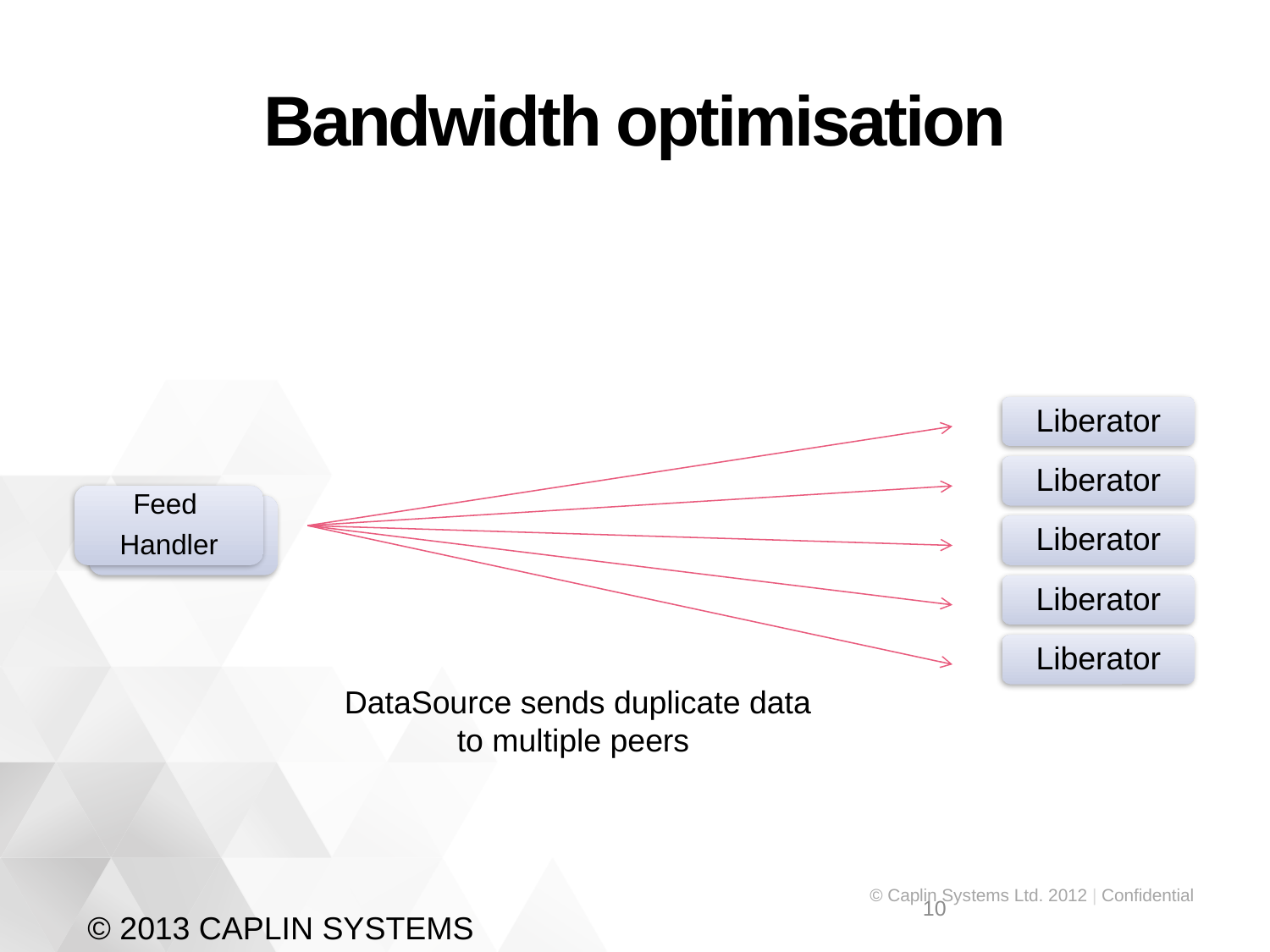

# Bandwidth optimisation
Liberator
Liberator
Feed
Handler
backup
Liberator
Liberator
DataSource sends duplicate data to multiple peers
Liberator
10
© 2013 CAPLIN SYSTEMS